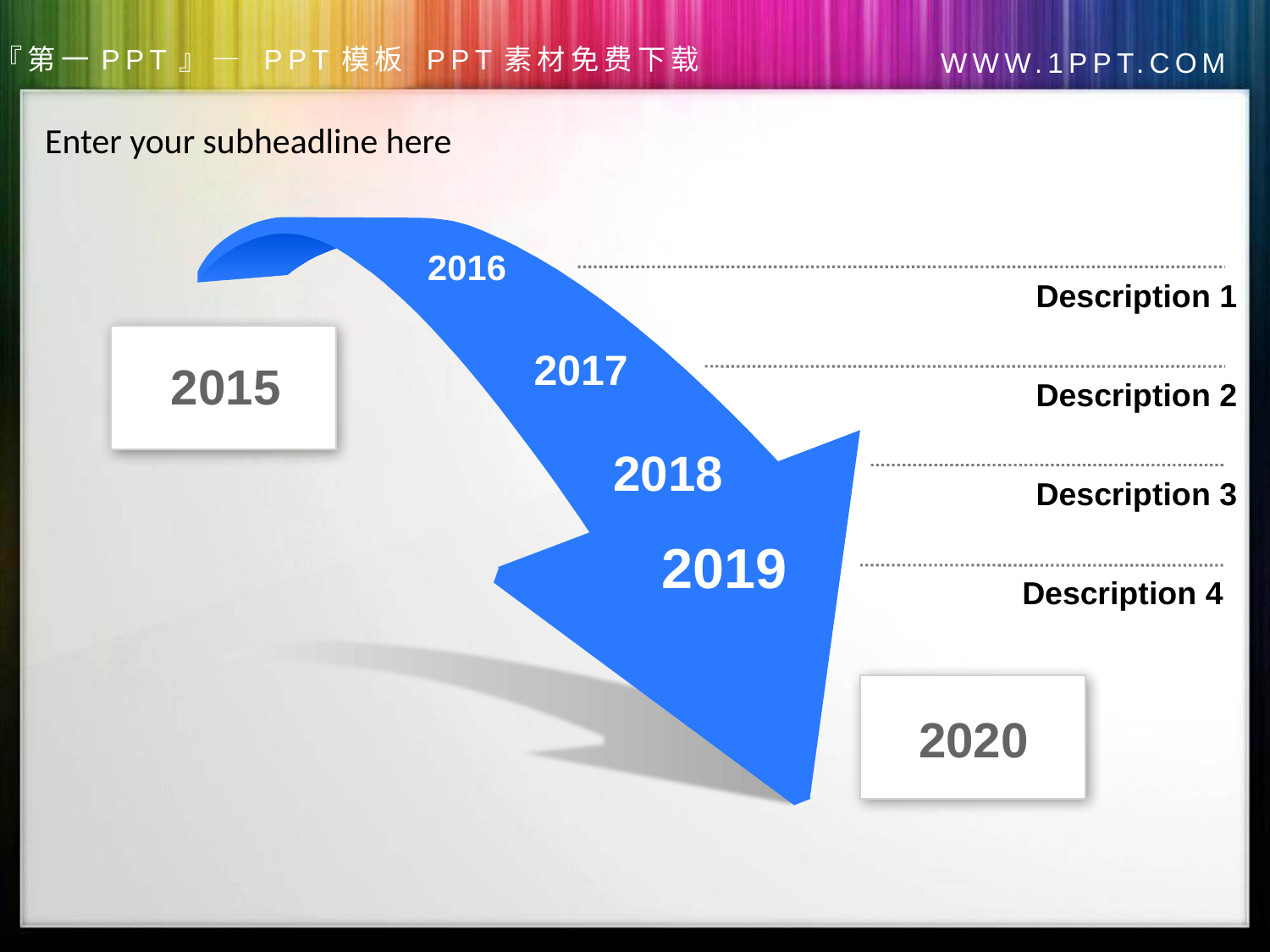

Enter your subheadline here

2016
Description 1

2015
2017
Description 2

2018
Description 3

2019
Description 4

2020